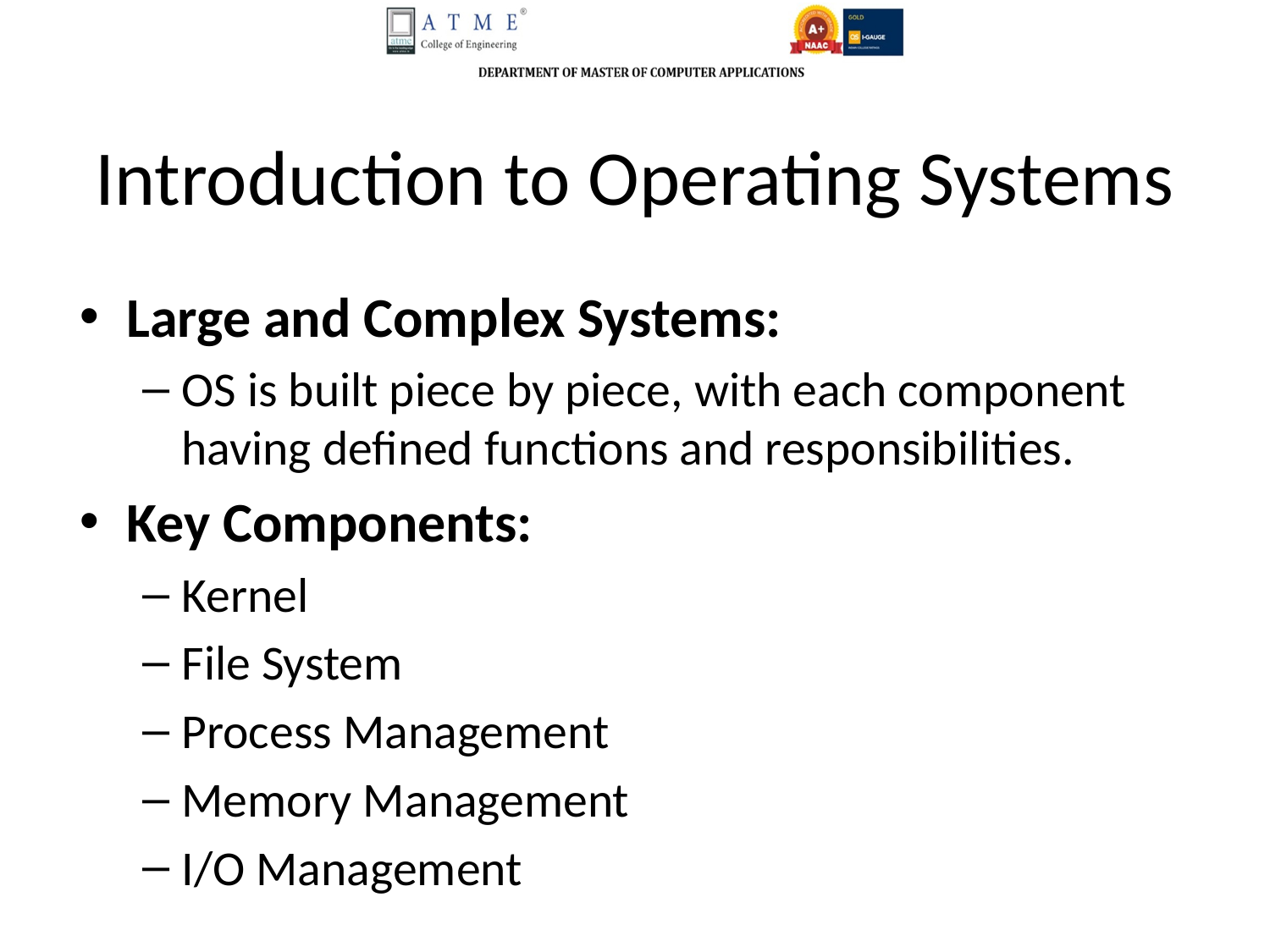

# Introduction to Operating Systems
Large and Complex Systems:
OS is built piece by piece, with each component having defined functions and responsibilities.
Key Components:
Kernel
File System
Process Management
Memory Management
I/O Management